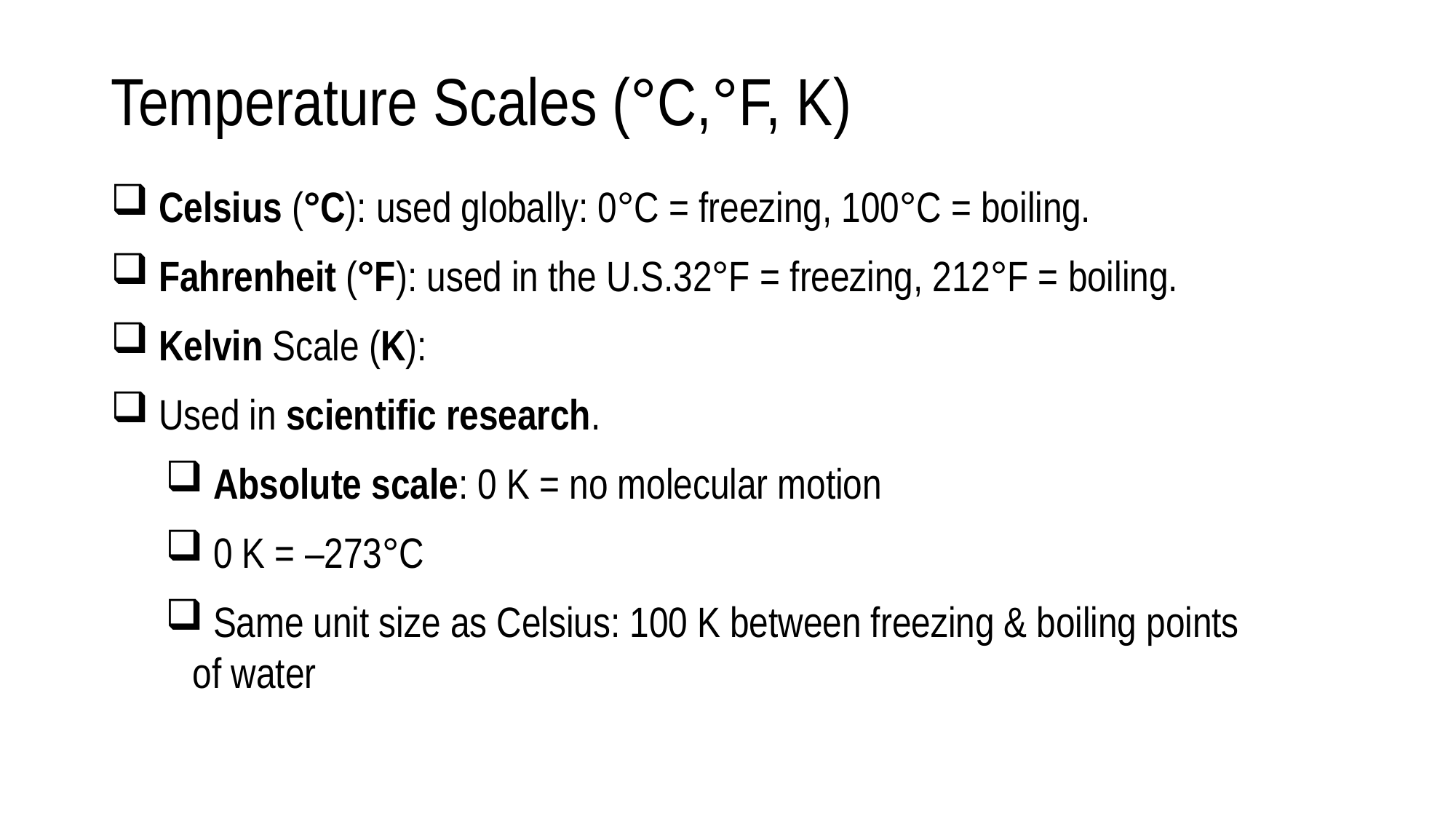

# Temperature Scales (°C,°F, K)
 Celsius (°C): used globally: 0°C = freezing, 100°C = boiling.
 Fahrenheit (°F): used in the U.S.32°F = freezing, 212°F = boiling.
 Kelvin Scale (K):
 Used in scientific research.
 Absolute scale: 0 K = no molecular motion
 0 K = –273°C
 Same unit size as Celsius: 100 K between freezing & boiling points of water